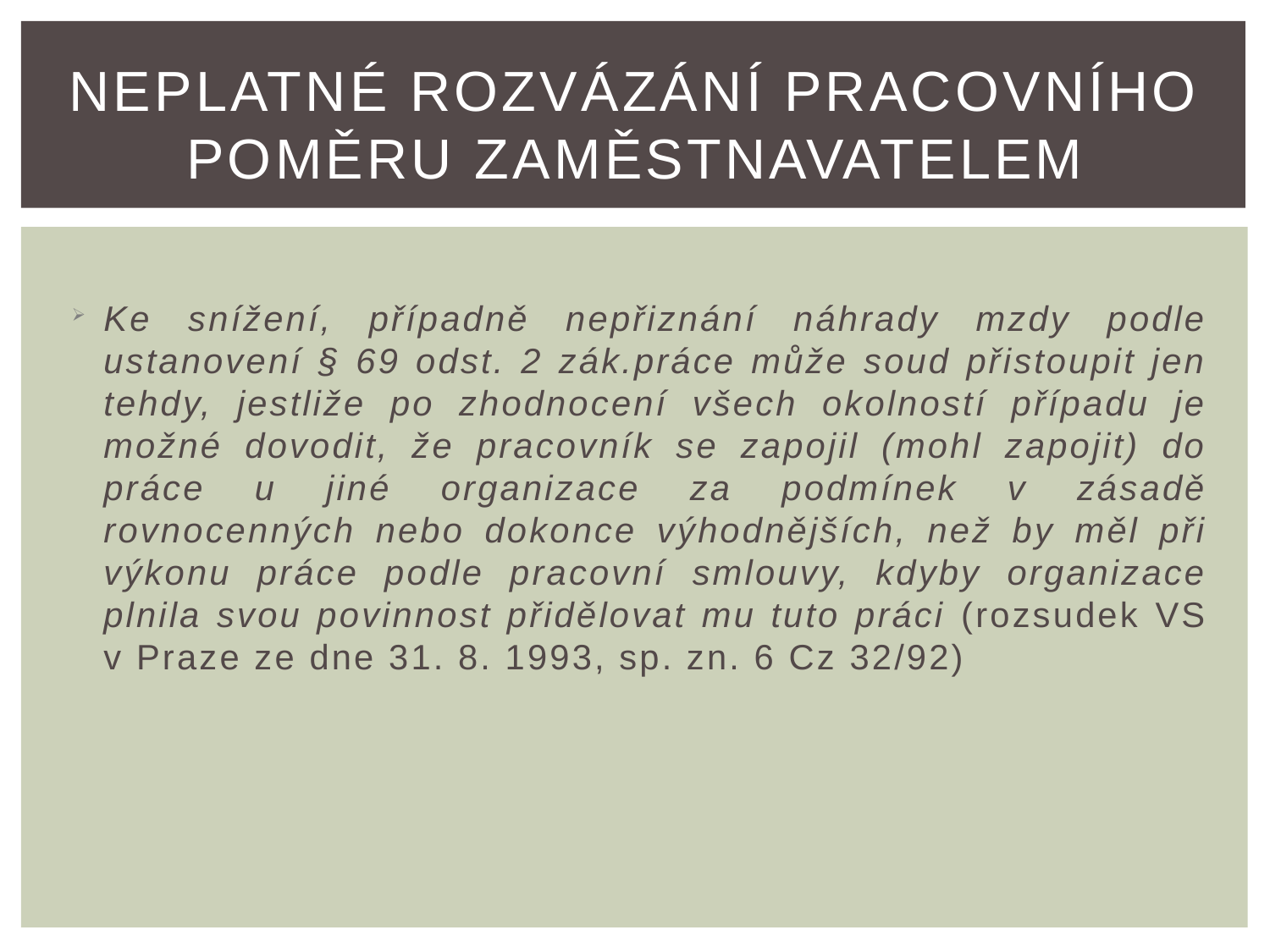

# Neplatné rozvázání pracovního poměru Zaměstnavatelem

Ke snížení, případně nepřiznání náhrady mzdy podle ustanovení § 69 odst. 2 zák.práce může soud přistoupit jen tehdy, jestliže po zhodnocení všech okolností případu je možné dovodit, že pracovník se zapojil (mohl zapojit) do práce u jiné organizace za podmínek v zásadě rovnocenných nebo dokonce výhodnějších, než by měl při výkonu práce podle pracovní smlouvy, kdyby organizace plnila svou povinnost přidělovat mu tuto práci (rozsudek VS v Praze ze dne 31. 8. 1993, sp. zn. 6 Cz 32/92)